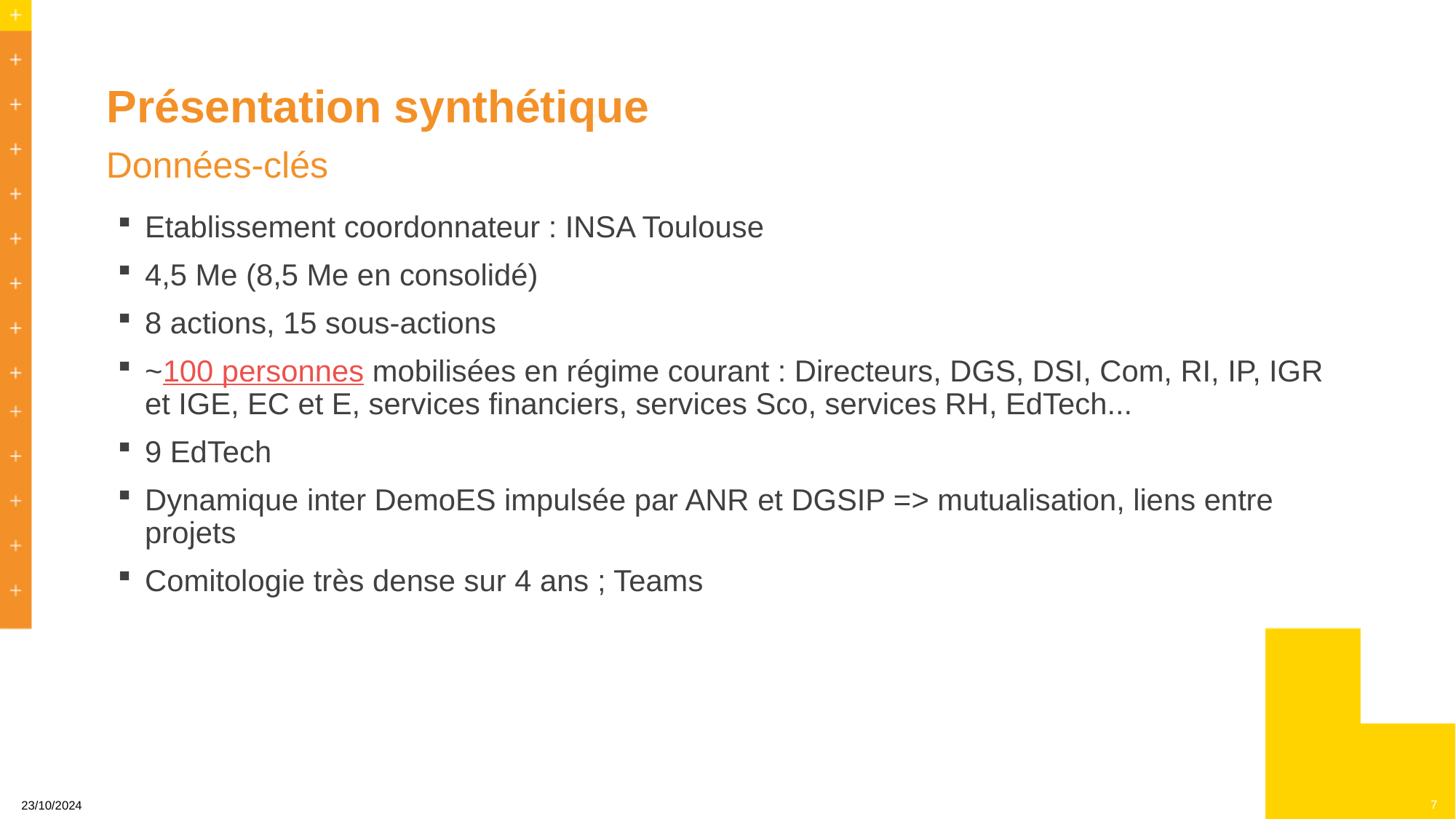

# Présentation synthétique
Données-clés

Etablissement coordonnateur : INSA Toulouse
4,5 Me (8,5 Me en consolidé)
8 actions, 15 sous-actions
~100 personnes mobilisées en régime courant : Directeurs, DGS, DSI, Com, RI, IP, IGR et IGE, EC et E, services financiers, services Sco, services RH, EdTech...
9 EdTech
Dynamique inter DemoES impulsée par ANR et DGSIP => mutualisation, liens entre projets
Comitologie très dense sur 4 ans ; Teams

7
23/10/2024